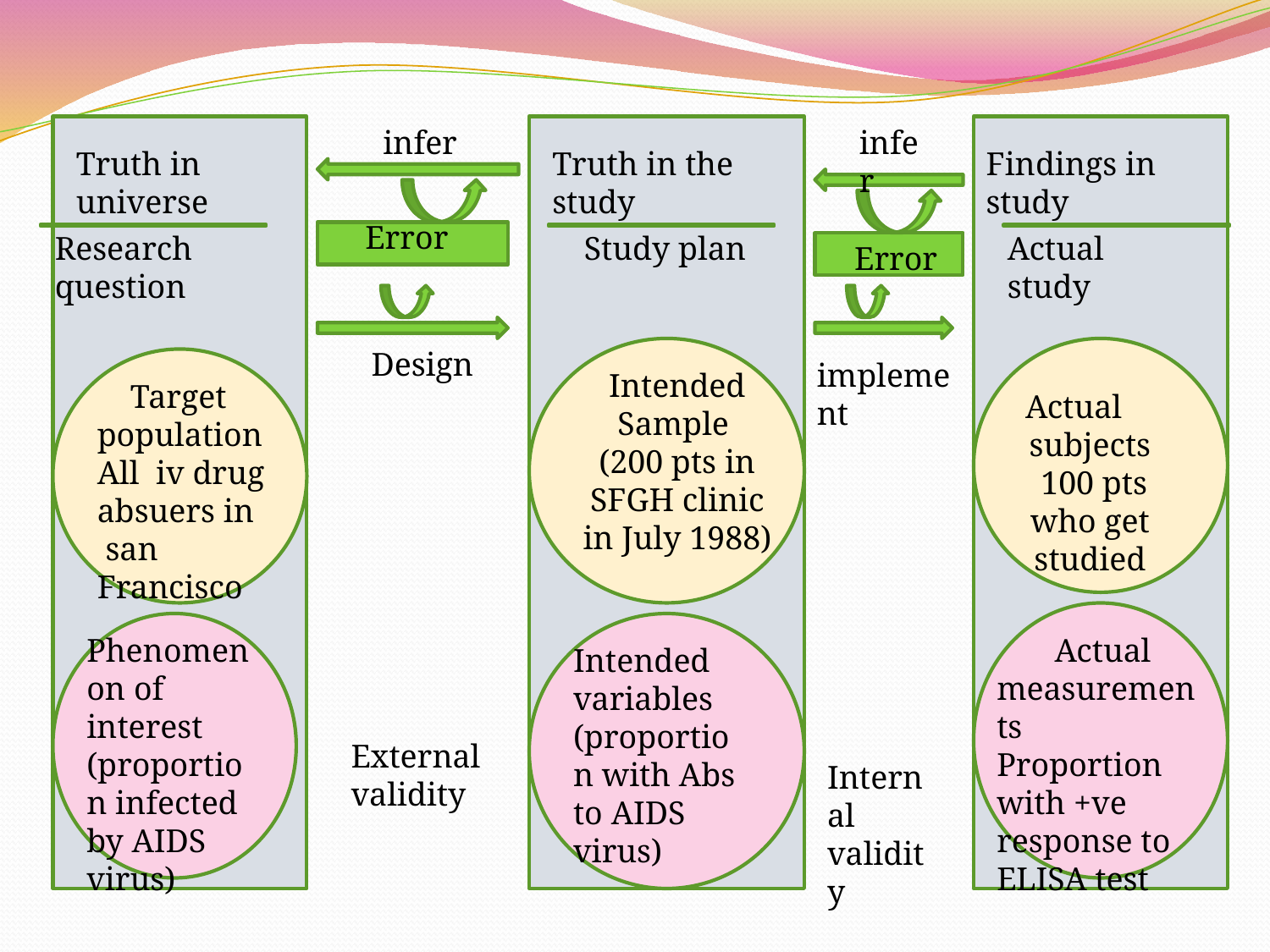

#
tr
infer

infer

Truth in universe
Truth in the study
Findings in study

   Error

Research question
    Errors

Study plan

Actual study

Errors
  Error

     Design

implement
Intended Sample
(200 pts in SFGH clinic in July 1988)
    Target population
All  iv drug absuers in
 san Francisco
Actual     subjects
 100 pts who get studied

Phenomenon of interest (proportion infected by AIDS virus)
       Actual measurements
Proportion with +ve response to ELISA test
Intended variables (proportion with Abs to AIDS virus)
External validity
Internal validity